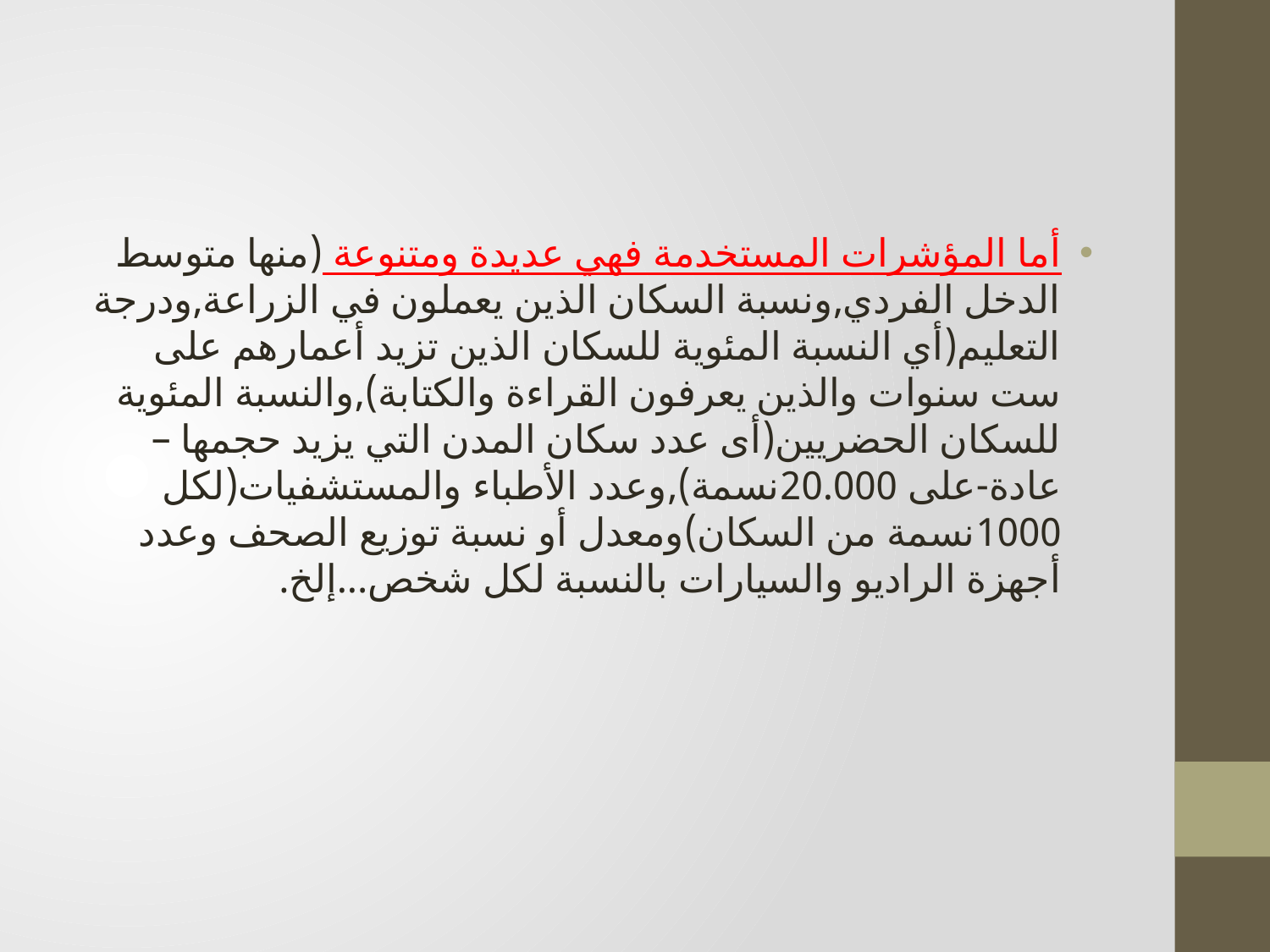

#
أما المؤشرات المستخدمة فهي عديدة ومتنوعة (منها متوسط الدخل الفردي,ونسبة السكان الذين يعملون في الزراعة,ودرجة التعليم(أي النسبة المئوية للسكان الذين تزيد أعمارهم على ست سنوات والذين يعرفون القراءة والكتابة),والنسبة المئوية للسكان الحضريين(أى عدد سكان المدن التي يزيد حجمها –عادة-على 20.000نسمة),وعدد الأطباء والمستشفيات(لكل 1000نسمة من السكان)ومعدل أو نسبة توزيع الصحف وعدد أجهزة الراديو والسيارات بالنسبة لكل شخص...إلخ.